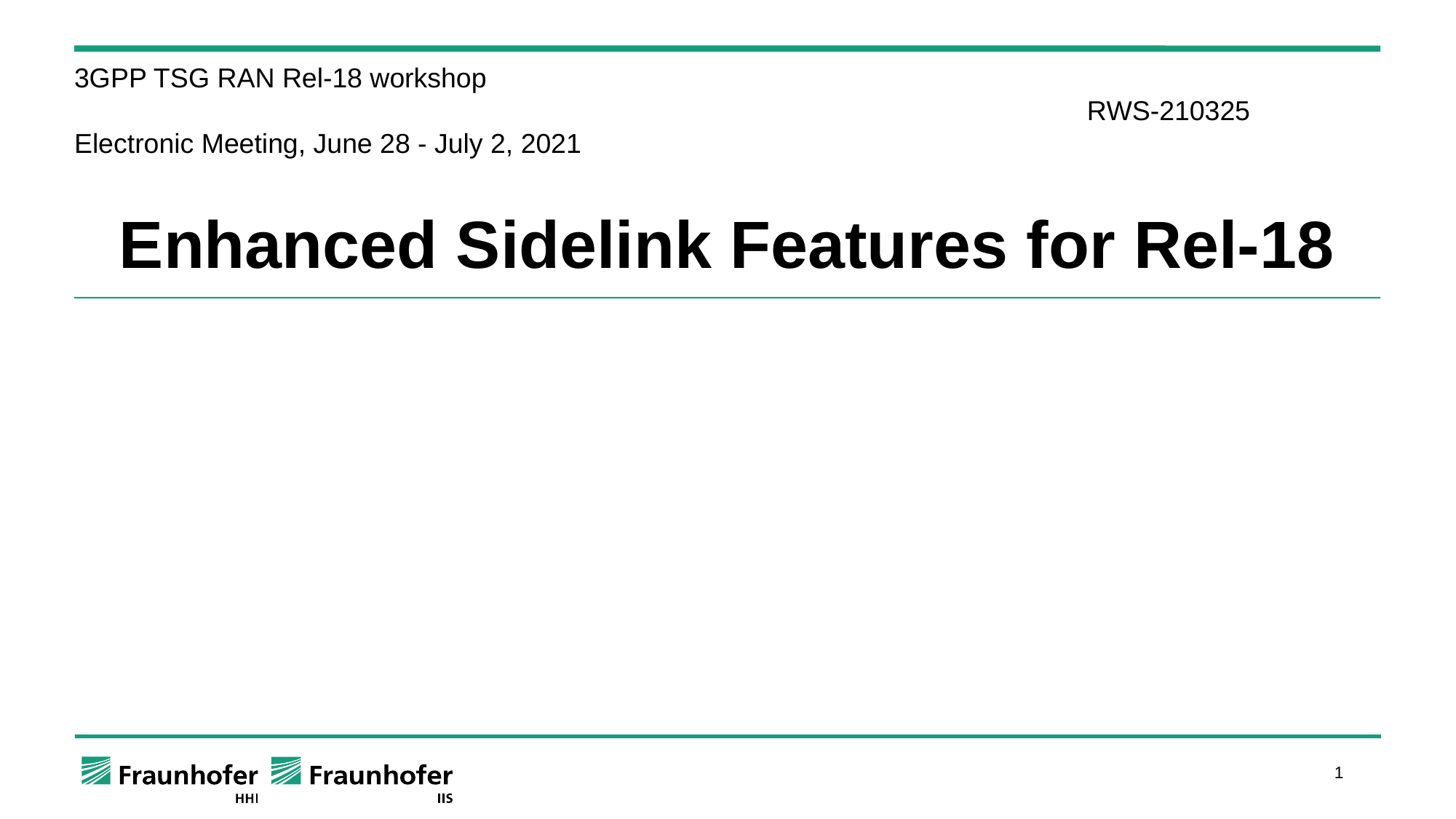

3GPP TSG RAN Rel-18 workshop																	    RWS-210325
Electronic Meeting, June 28 - July 2, 2021
# Enhanced Sidelink Features for Rel-18